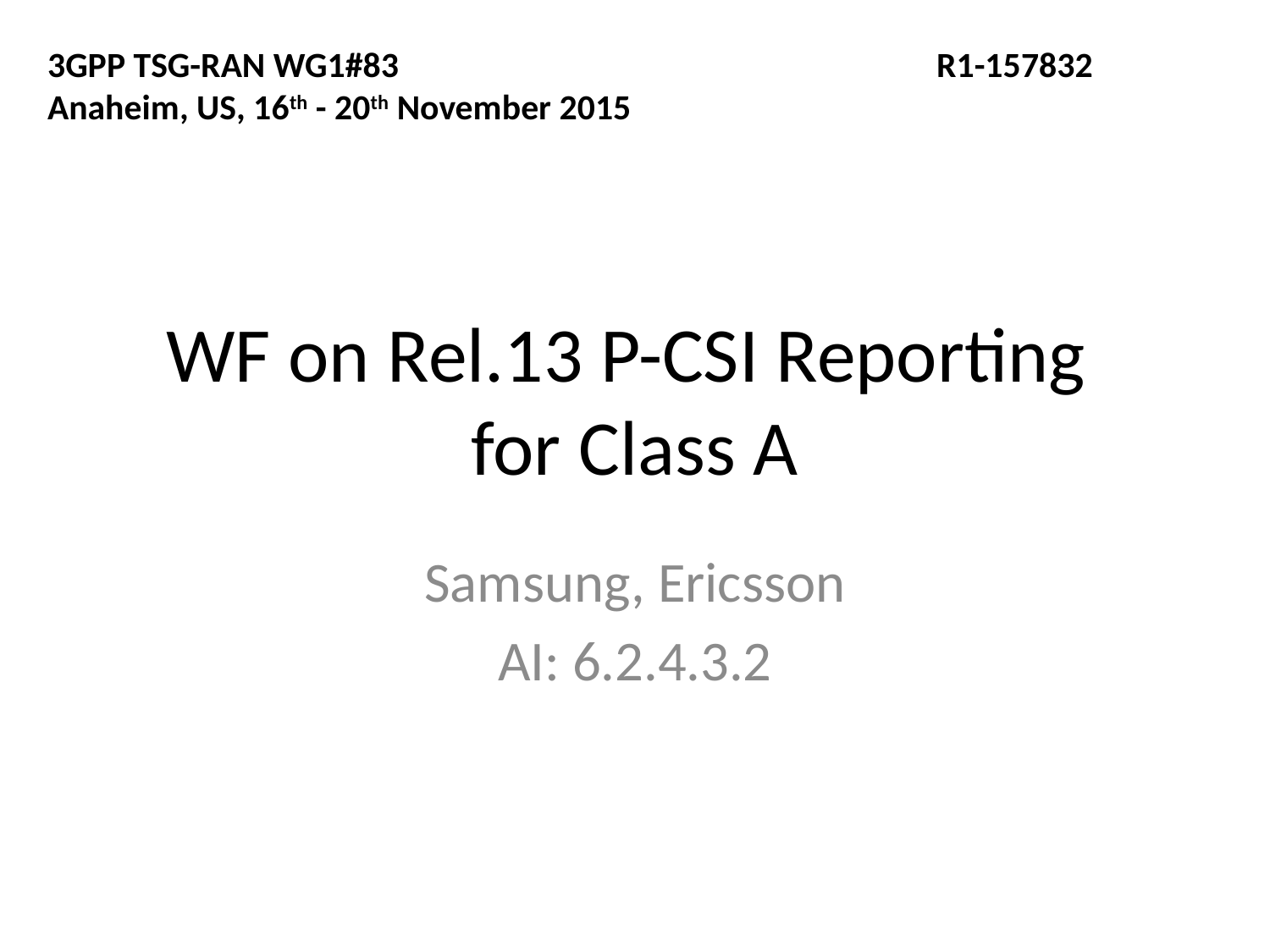

3GPP TSG-RAN WG1#83					R1-157832
Anaheim, US, 16th - 20th November 2015
# WF on Rel.13 P-CSI Reporting for Class A
Samsung, Ericsson
AI: 6.2.4.3.2